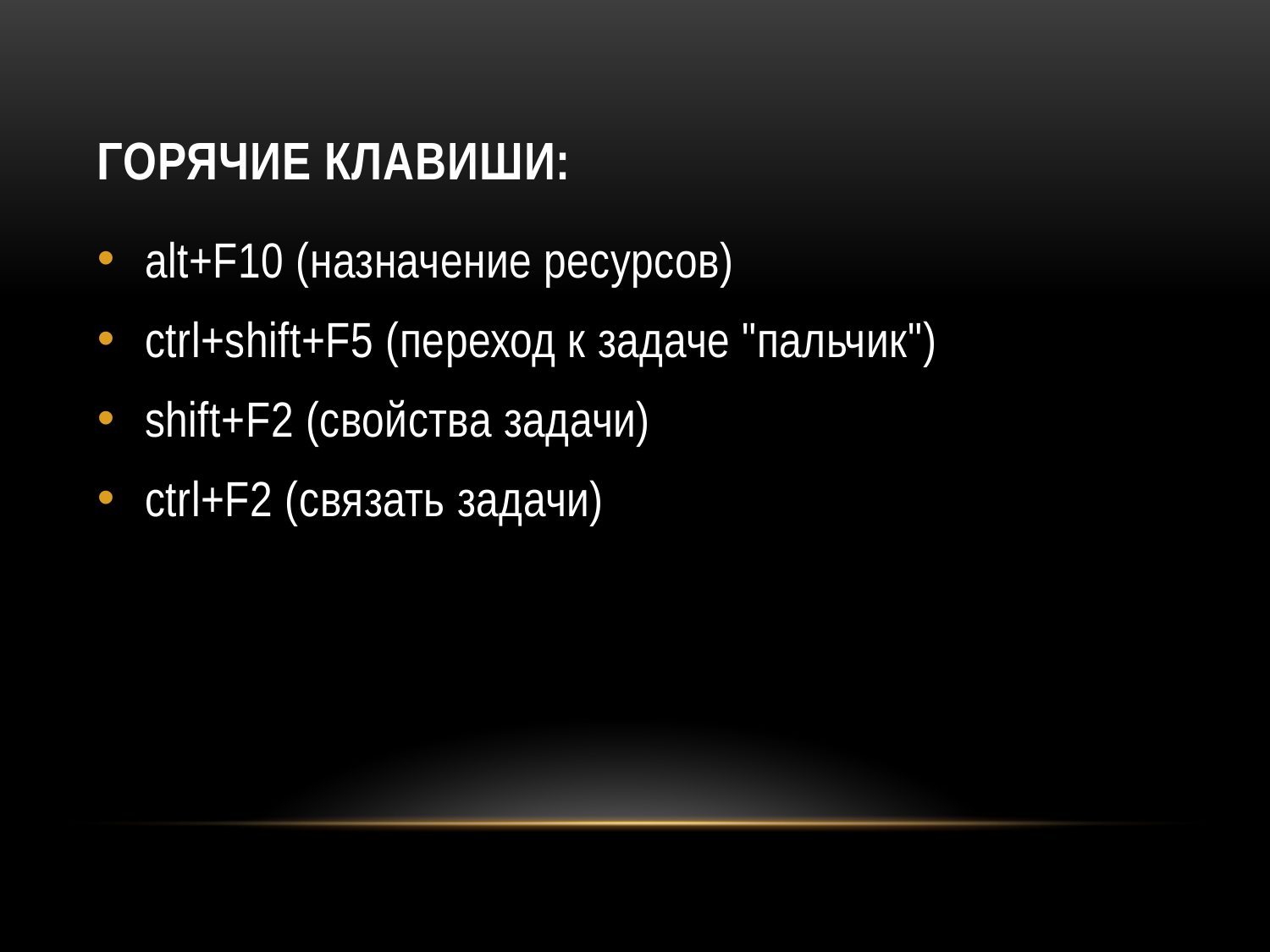

# ГОРЯЧИЕ КЛАВИШИ:
alt+F10 (назначение ресурсов)
ctrl+shift+F5 (переход к задаче "пальчик")
shift+F2 (свойства задачи)
ctrl+F2 (связать задачи)